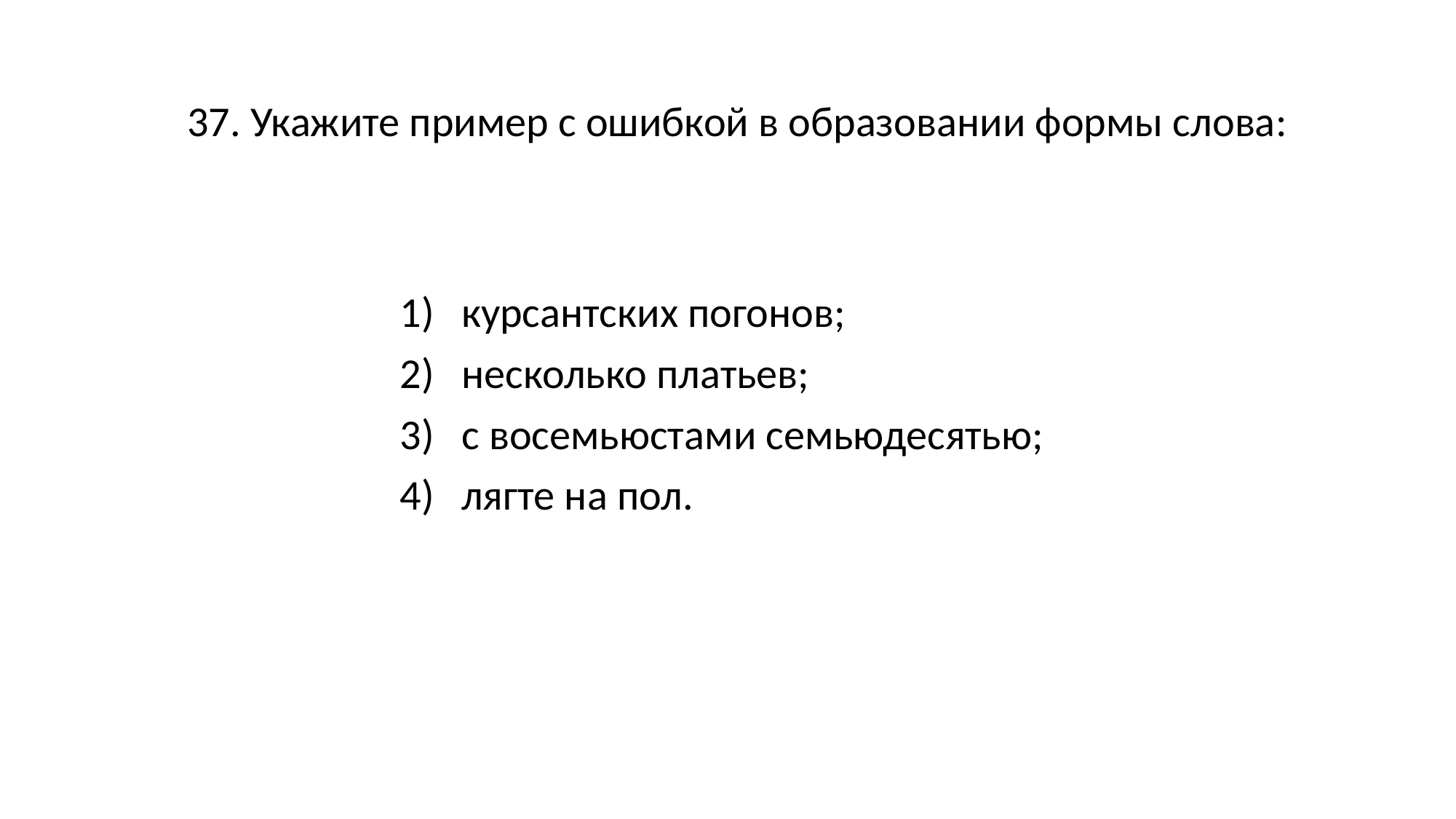

# 37. Укажите пример с ошибкой в образовании формы слова:
курсантских погонов;
несколько платьев;
с восемьюстами семьюдесятью;
лягте на пол.